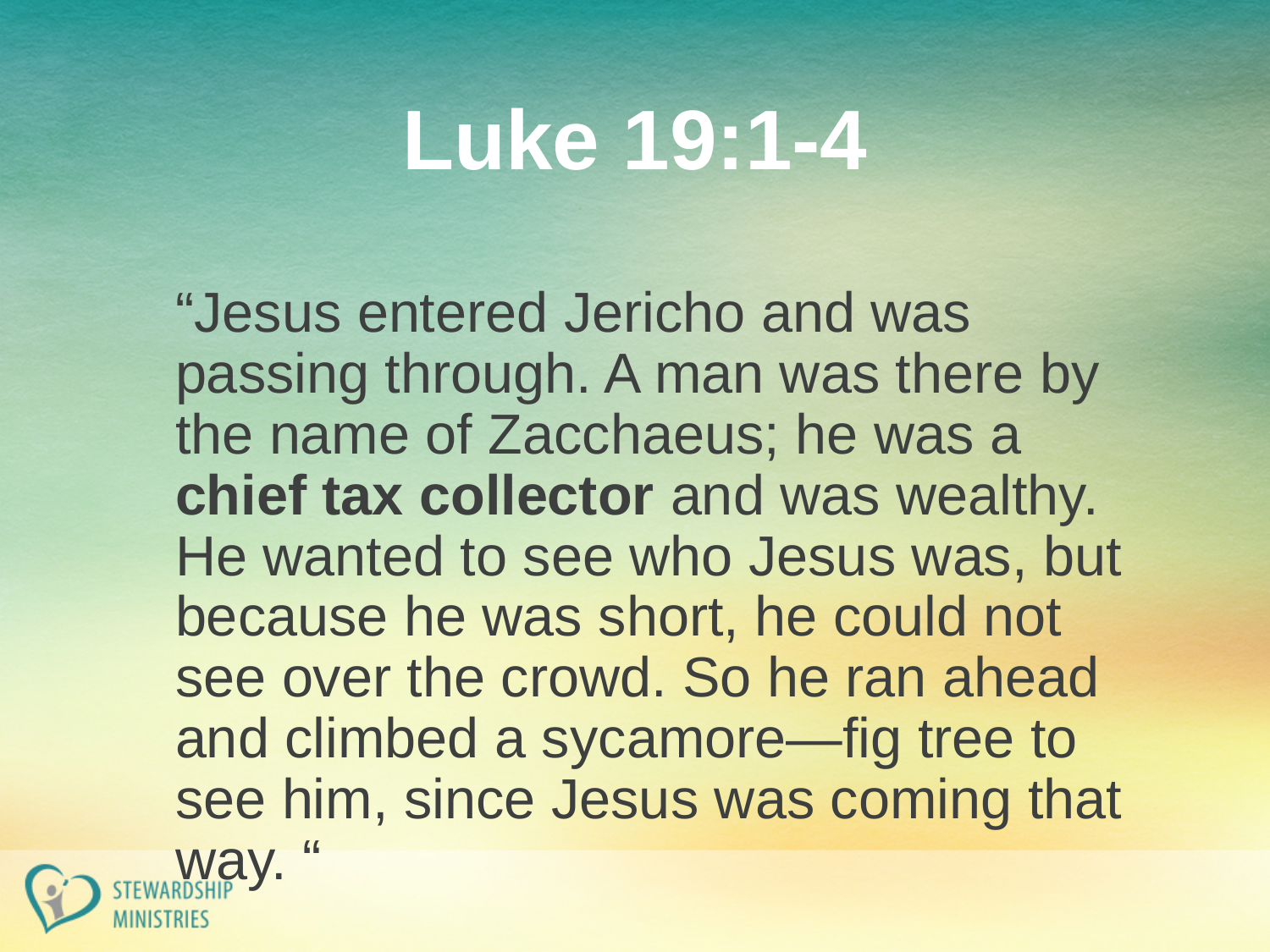

# Luke 19:1-4

“Jesus entered Jericho and was passing through. A man was there by the name of Zacchaeus; he was a chief tax collector and was wealthy. He wanted to see who Jesus was, but because he was short, he could not see over the crowd. So he ran ahead and climbed a sycamore—fig tree to see him, since Jesus was coming that way. “